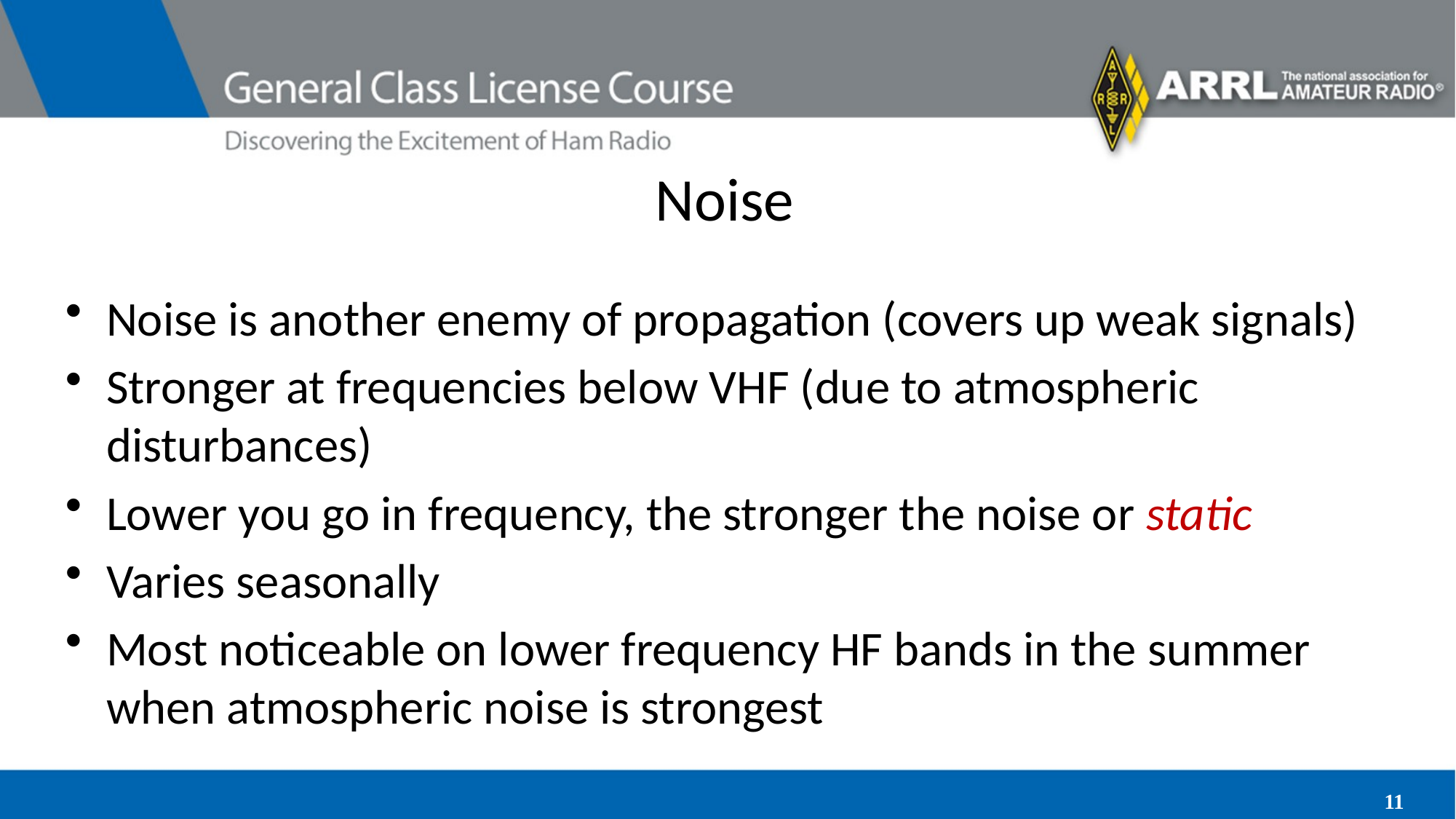

# Noise
Noise is another enemy of propagation (covers up weak signals)
Stronger at frequencies below VHF (due to atmospheric disturbances)
Lower you go in frequency, the stronger the noise or static
Varies seasonally
Most noticeable on lower frequency HF bands in the summer when atmospheric noise is strongest